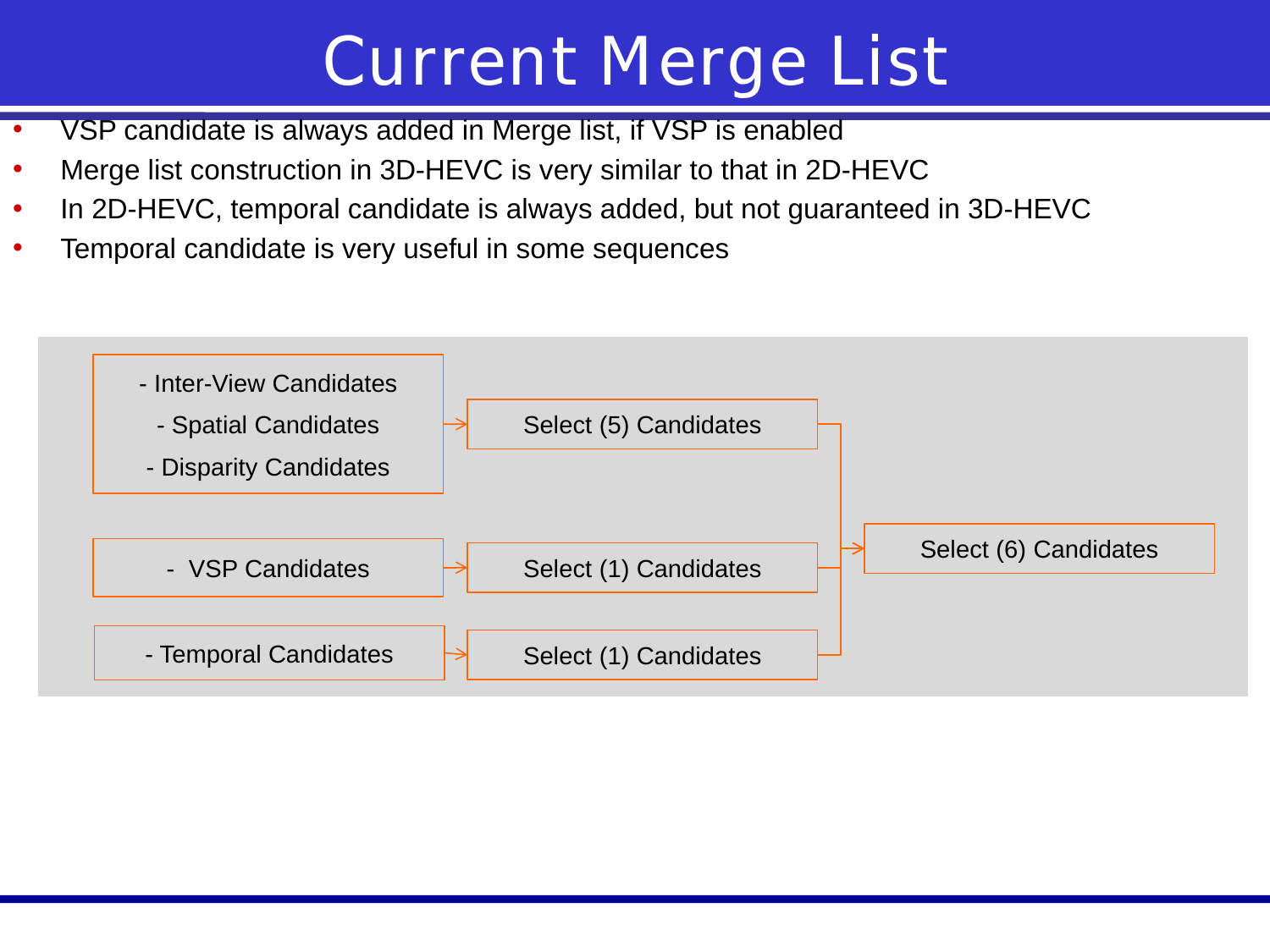

# Current Merge List
VSP candidate is always added in Merge list, if VSP is enabled
Merge list construction in 3D-HEVC is very similar to that in 2D-HEVC
In 2D-HEVC, temporal candidate is always added, but not guaranteed in 3D-HEVC
Temporal candidate is very useful in some sequences

- Inter-View Candidates
- Spatial Candidates
- Disparity Candidates
Select (5) Candidates
Select (6) Candidates
-  VSP Candidates
Select (1) Candidates
- Temporal Candidates
Select (1) Candidates
2